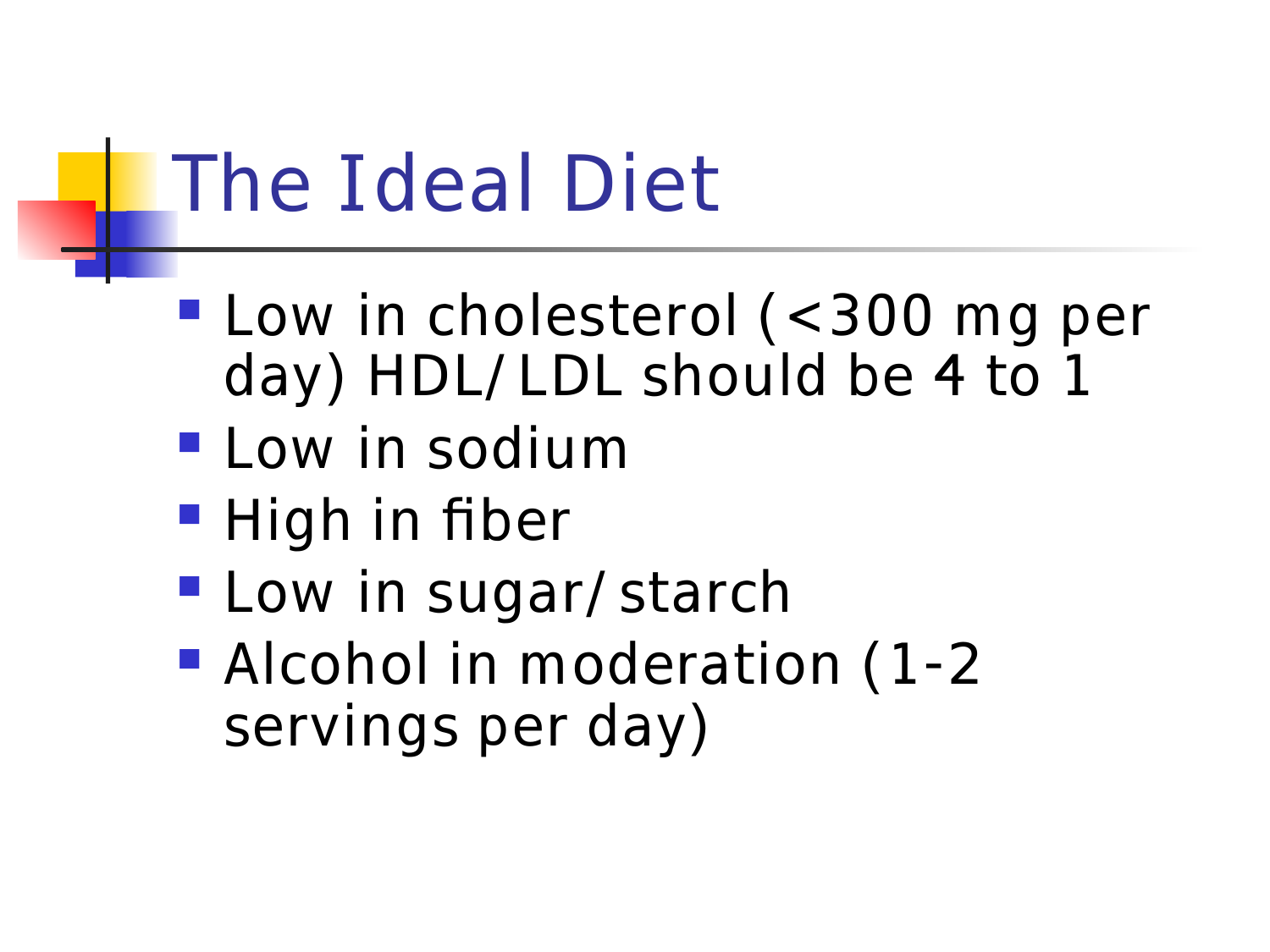

# The Ideal Diet
Low in cholesterol (<300 mg per day) HDL/LDL should be 4 to 1
Low in sodium
High in fiber
Low in sugar/starch
Alcohol in moderation (1-2 servings per day)